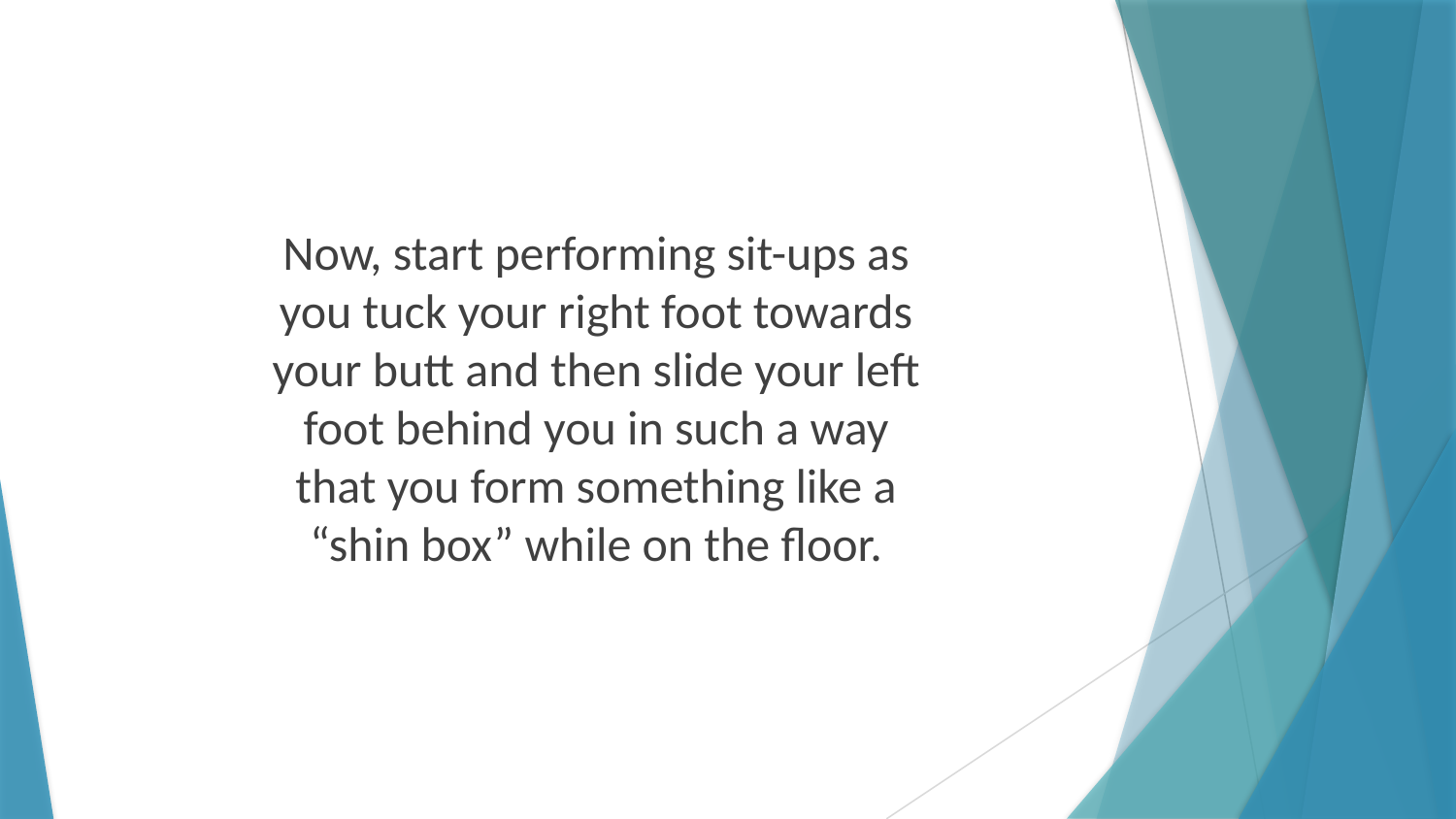

Now, start performing sit-ups as you tuck your right foot towards your butt and then slide your left foot behind you in such a way that you form something like a “shin box” while on the floor.